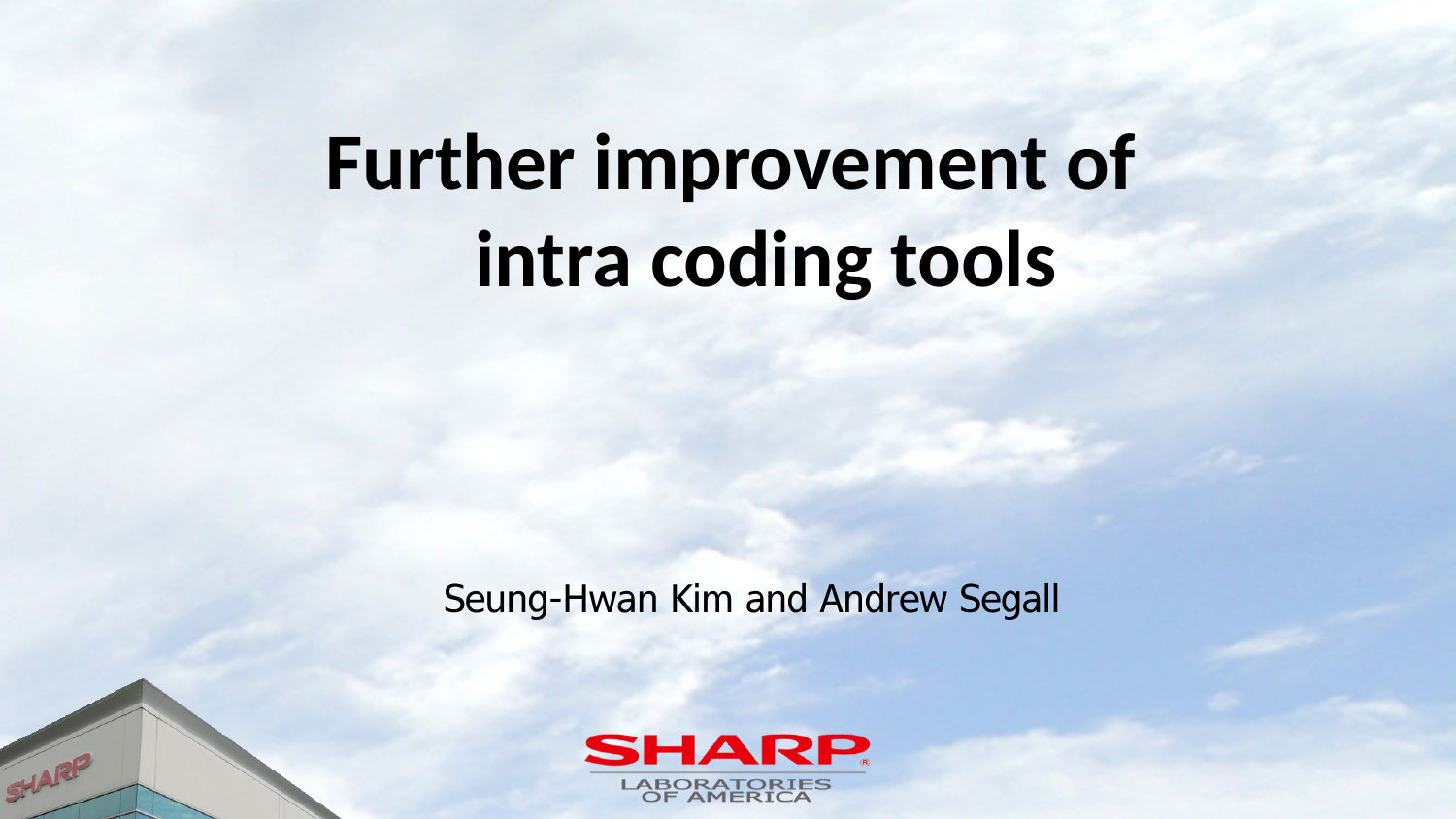

# Further improvement of intra coding tools
Seung-Hwan Kim and Andrew Segall